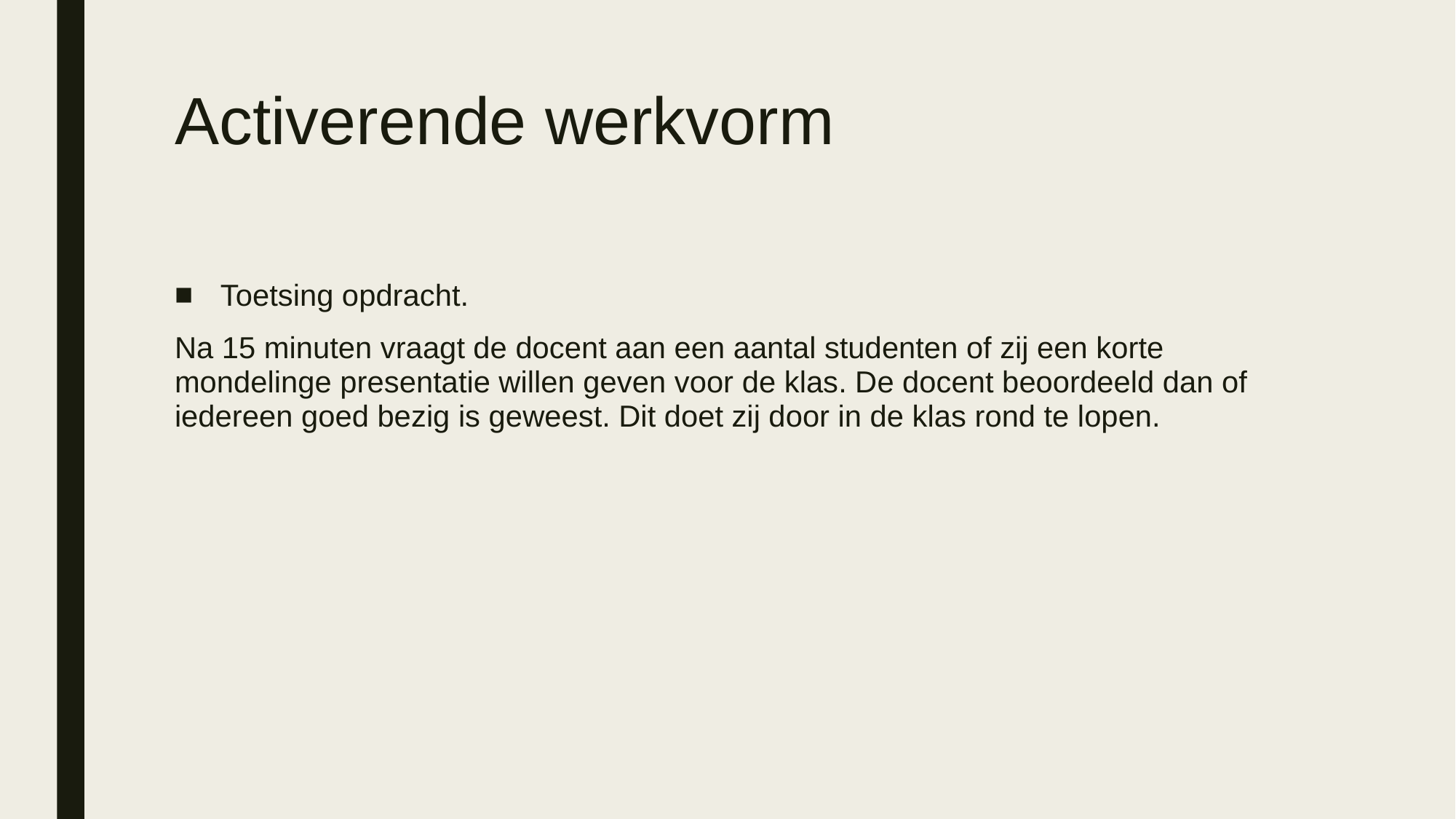

# Activerende werkvorm
Toetsing opdracht.
Na 15 minuten vraagt de docent aan een aantal studenten of zij een korte mondelinge presentatie willen geven voor de klas. De docent beoordeeld dan of iedereen goed bezig is geweest. Dit doet zij door in de klas rond te lopen.